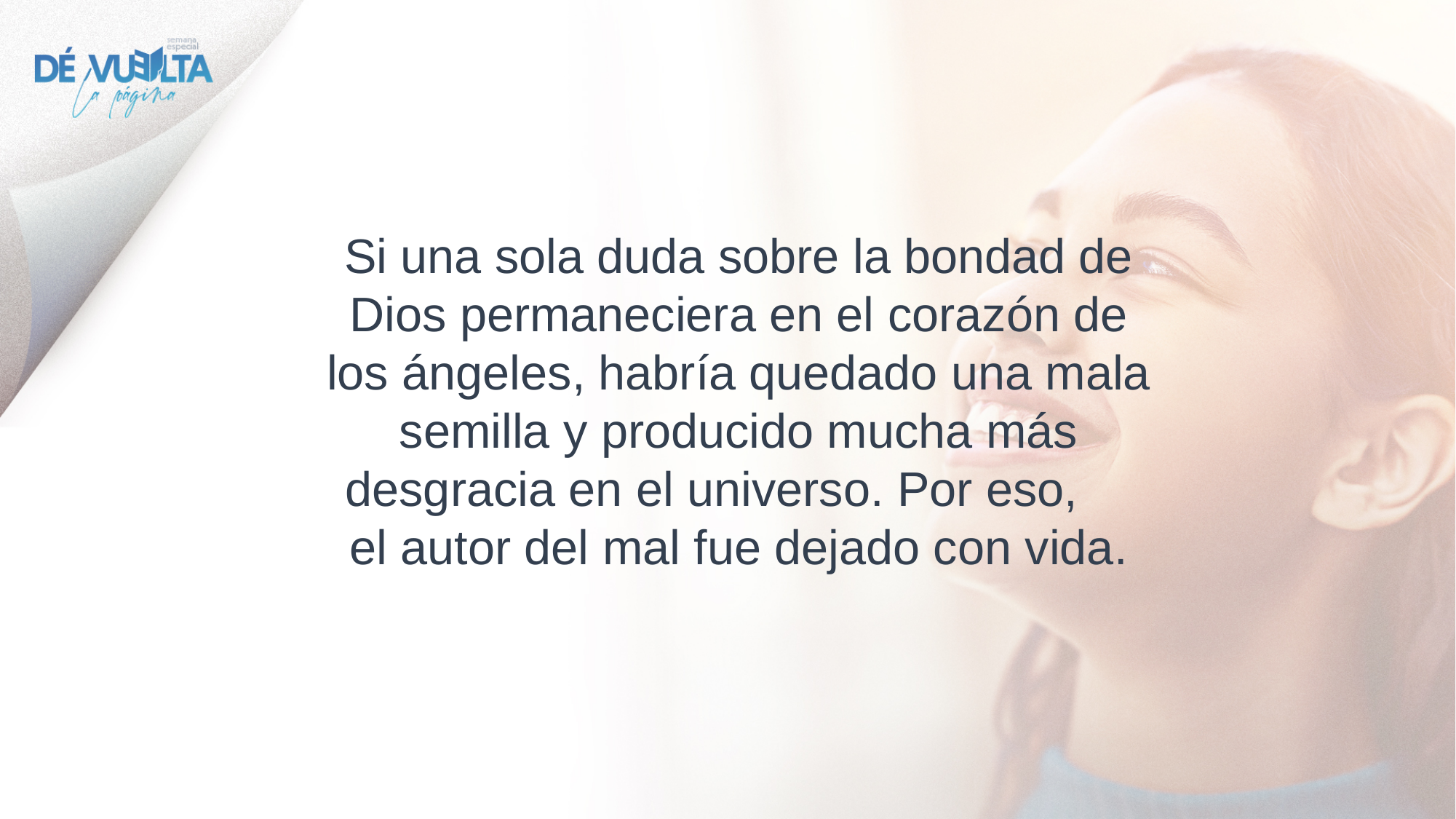

Si una sola duda sobre la bondad de Dios permaneciera en el corazón de los ángeles, habría quedado una mala semilla y producido mucha más desgracia en el universo. Por eso,     el autor del mal fue dejado con vida.